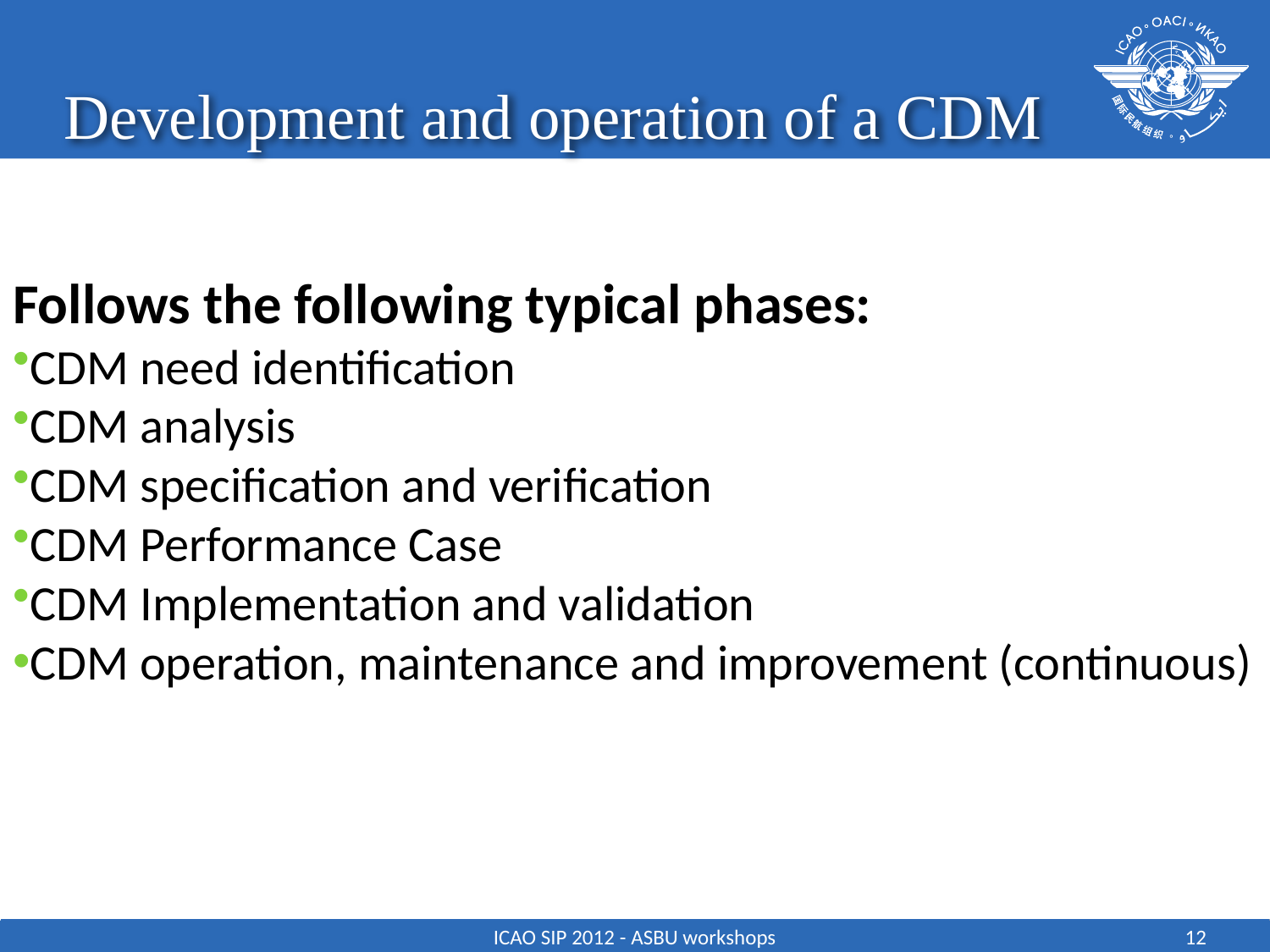

# Development and operation of a CDM
Follows the following typical phases:
CDM need identification
CDM analysis
CDM specification and verification
CDM Performance Case
CDM Implementation and validation
CDM operation, maintenance and improvement (continuous)
ICAO SIP 2012 - ASBU workshops
12